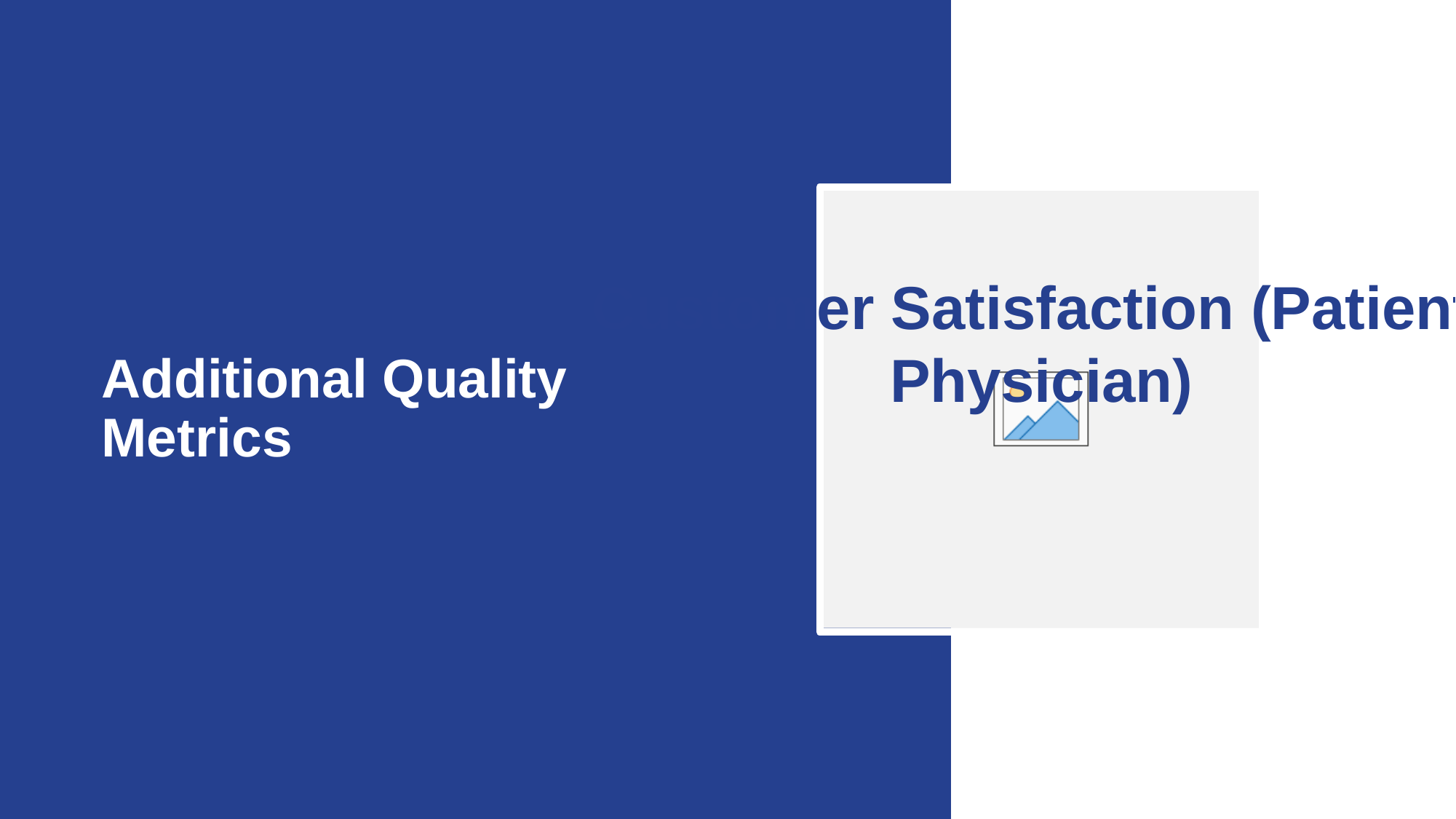

Customer Satisfaction (Patient/
Physician)

# Additional Quality Metrics